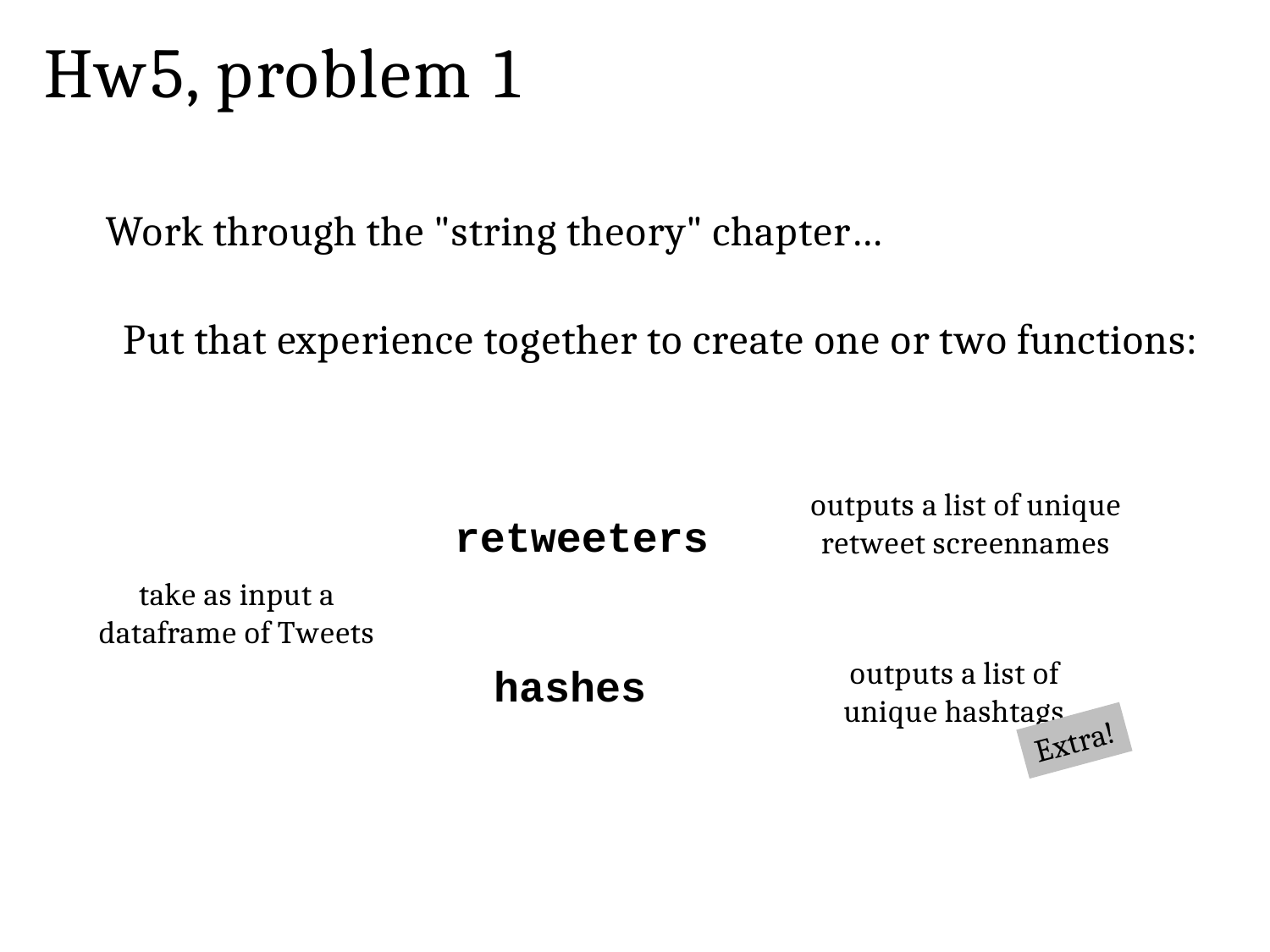

Hw5, problem 1
Work through the "string theory" chapter…
Put that experience together to create one or two functions:
outputs a list of unique retweet screennames
retweeters
take as input a dataframe of Tweets
outputs a list of unique hashtags
hashes
Extra!